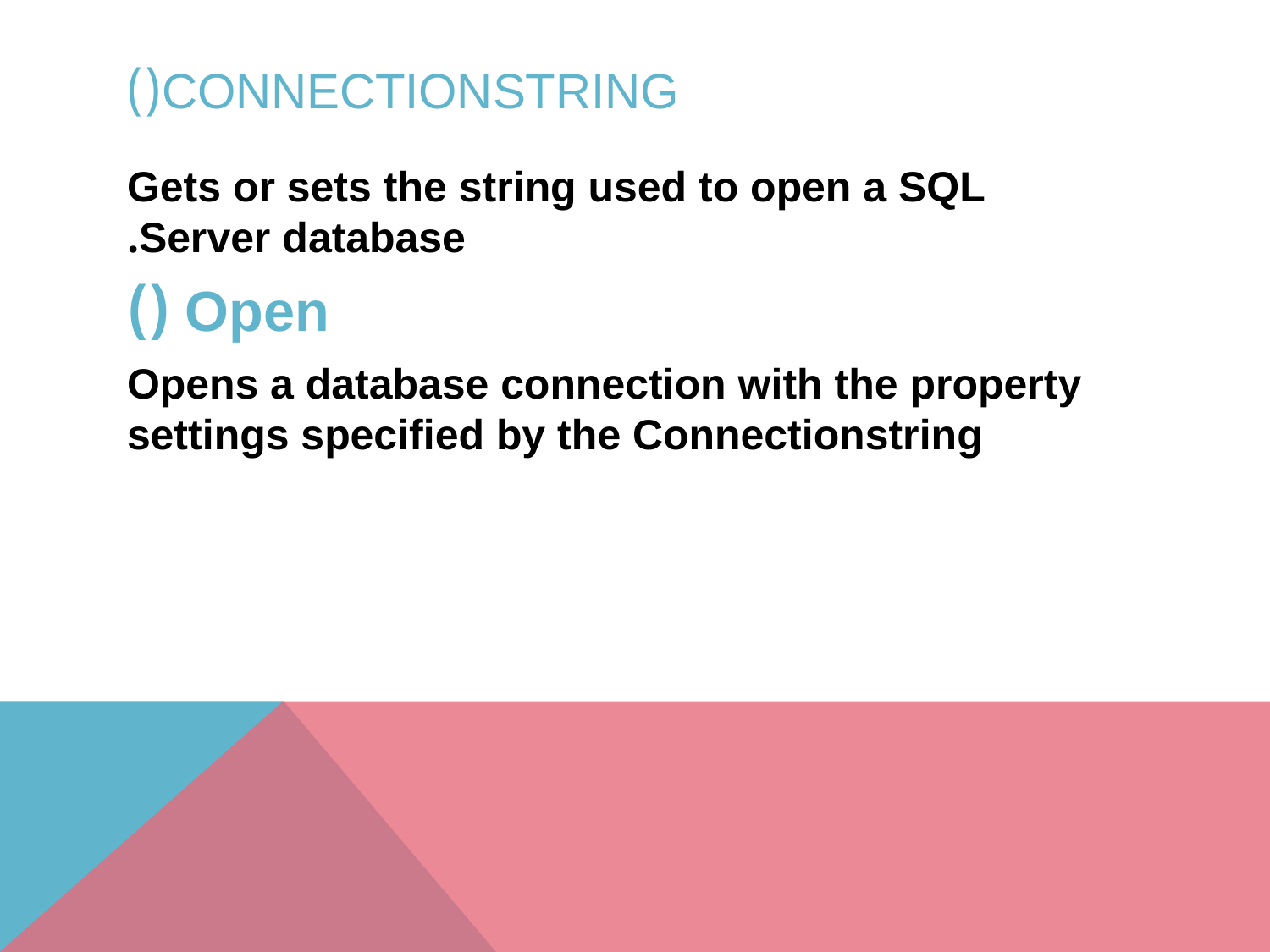

# Connectionstring()
Gets or sets the string used to open a SQL Server database.
Open ()
Opens a database connection with the property settings specified by the Connectionstring